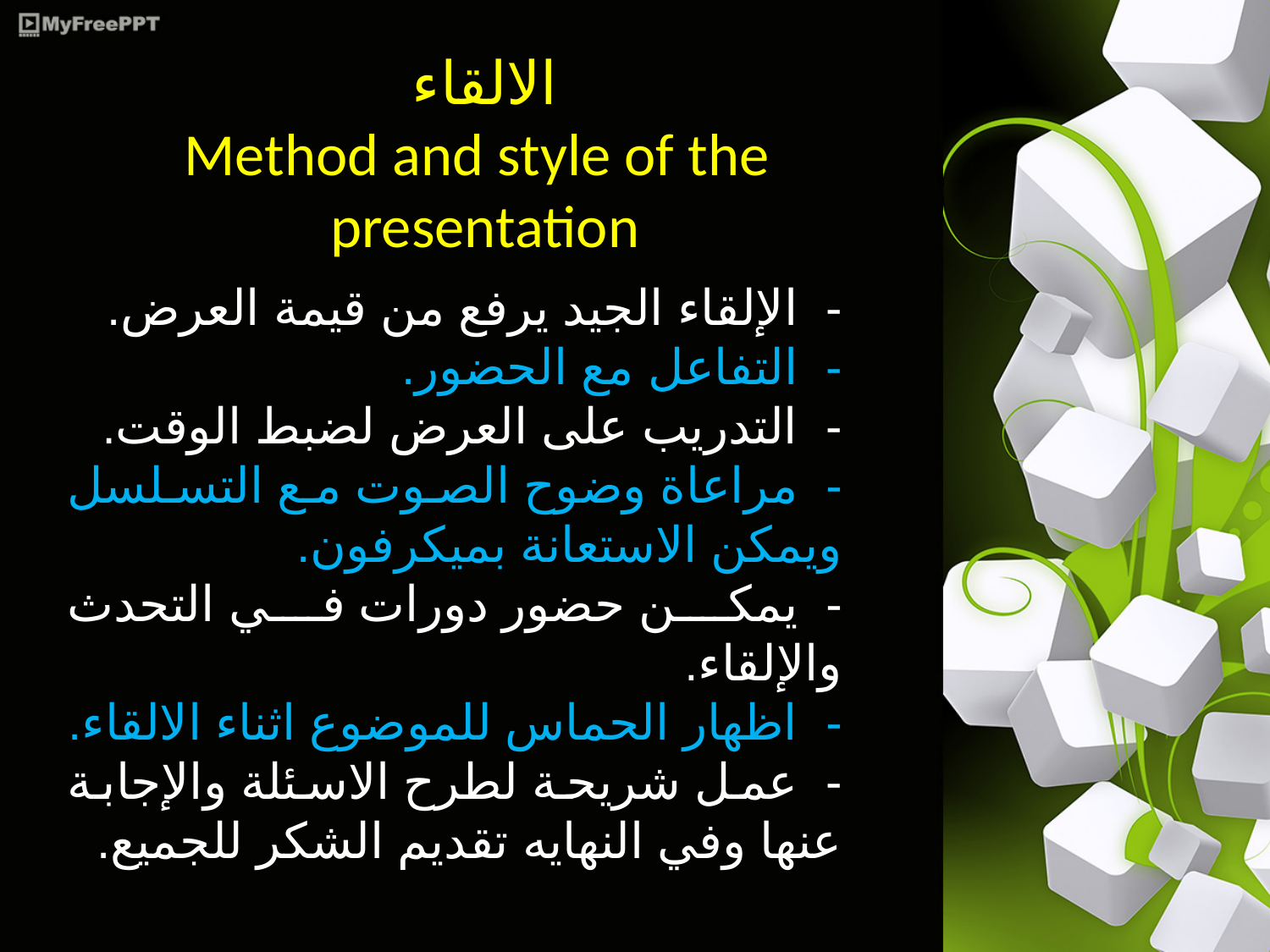

# الالقاء Method and style of the presentation
-  الإلقاء الجيد يرفع من قيمة العرض.
-  التفاعل مع الحضور.
-  التدريب على العرض لضبط الوقت.
-  مراعاة وضوح الصوت مع التسلسل ويمكن الاستعانة بميكرفون.
-  يمكن حضور دورات في التحدث والإلقاء.
-  اظهار الحماس للموضوع اثناء الالقاء.
-  عمل شريحة لطرح الاسئلة والإجابة عنها وفي النهايه تقديم الشكر للجميع.